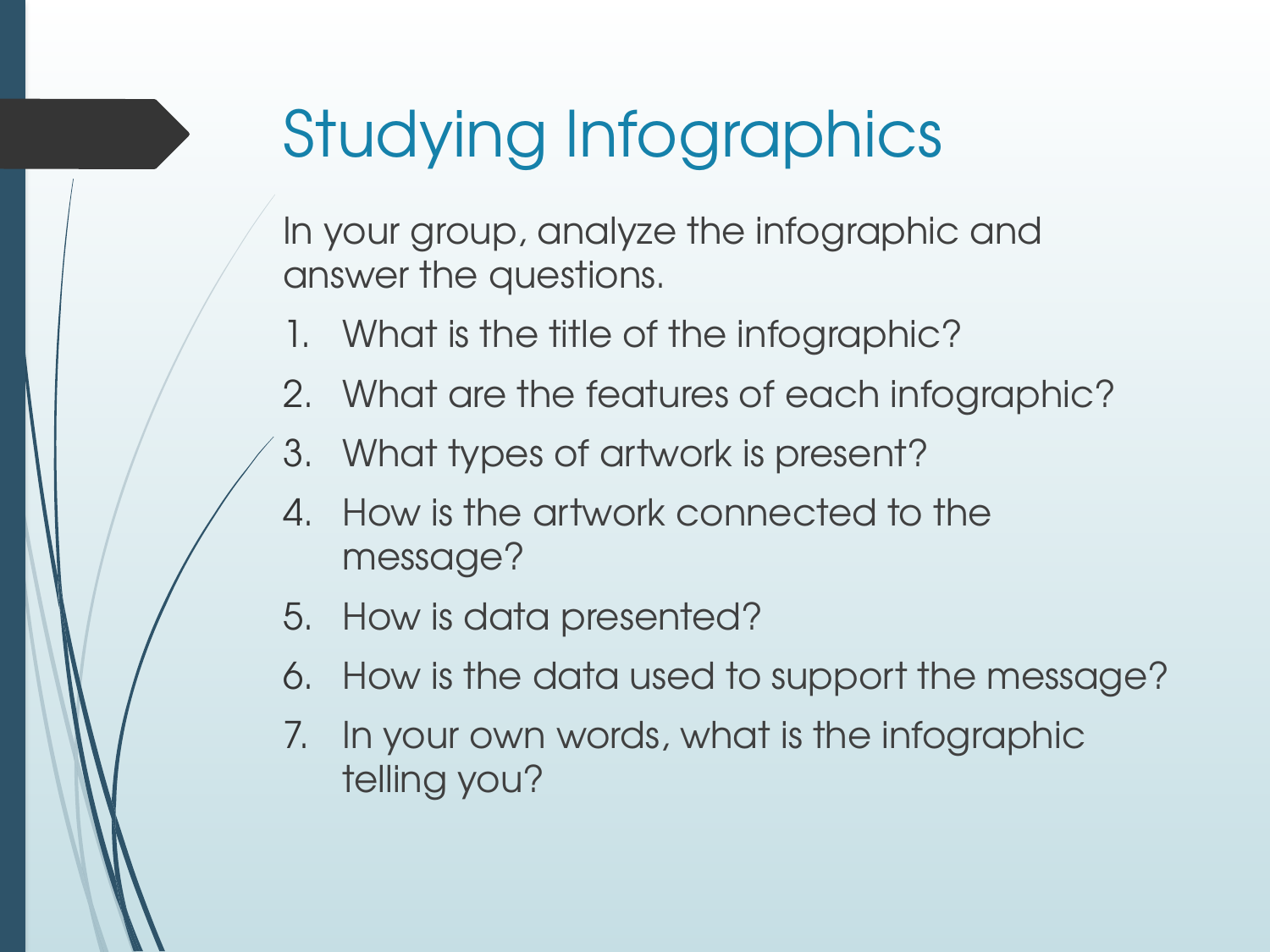

# Studying Infographics
In your group, analyze the infographic and answer the questions.
What is the title of the infographic?
What are the features of each infographic?
What types of artwork is present?
How is the artwork connected to the message?
How is data presented?
How is the data used to support the message?
In your own words, what is the infographic telling you?